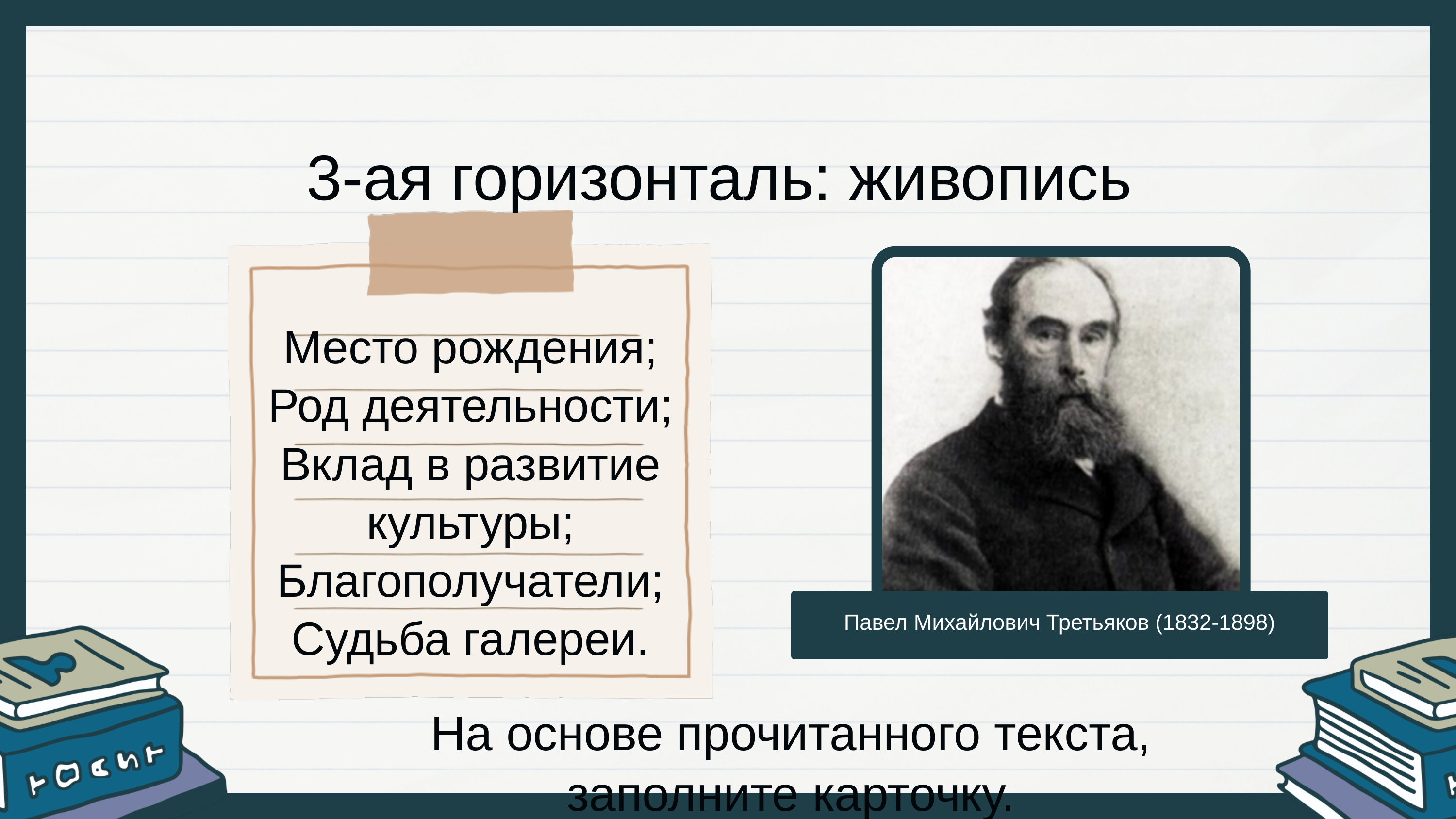

3-ая горизонталь: живопись

Место рождения;
Род деятельности;
Вклад в развитие культуры;
Благополучатели;
Судьба галереи.

Павел Михайлович Третьяков (1832-1898)

На основе прочитанного текста, заполните карточку.